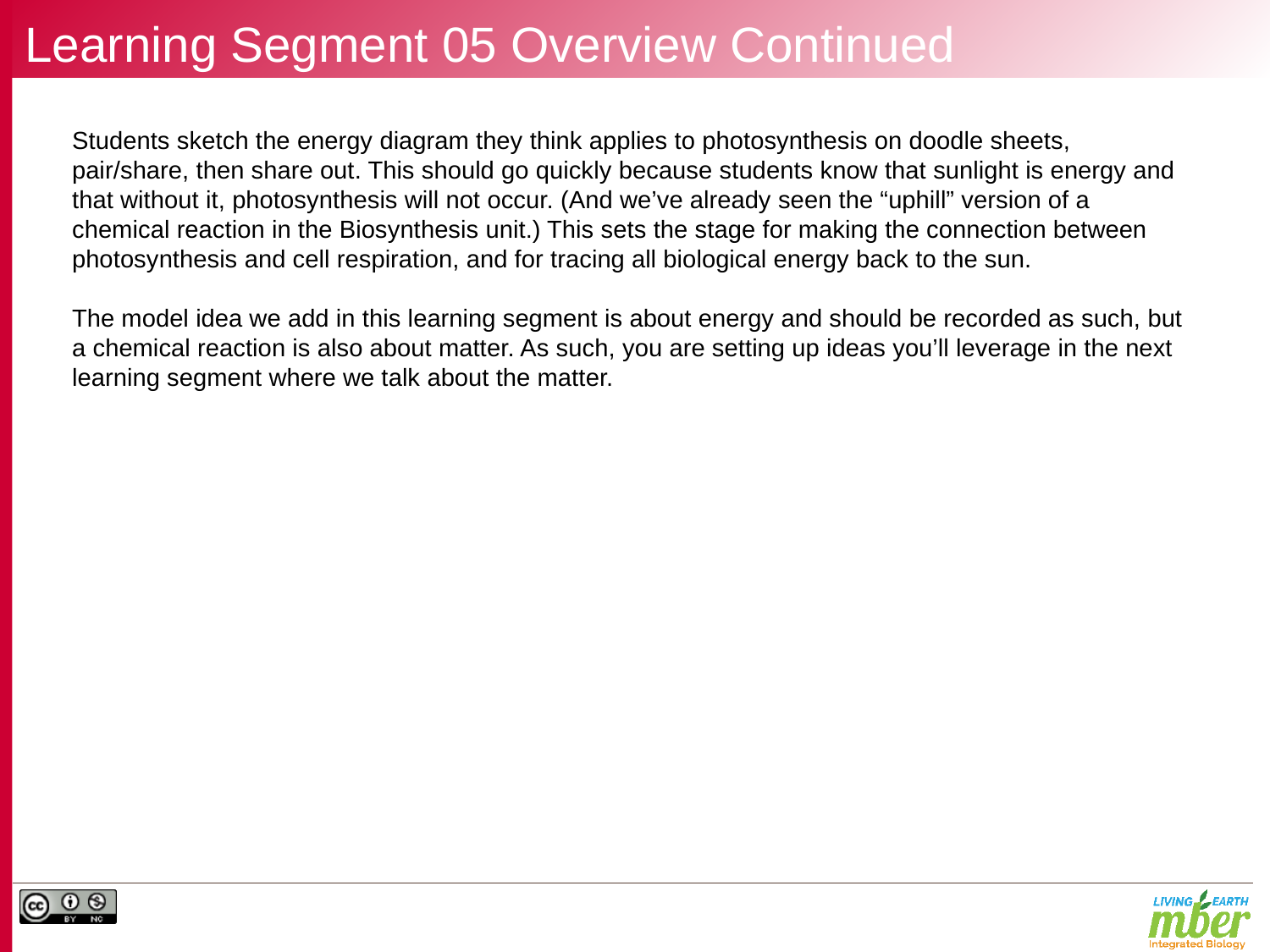

# Learning Segment 05 Overview Continued
Students sketch the energy diagram they think applies to photosynthesis on doodle sheets, pair/share, then share out. This should go quickly because students know that sunlight is energy and that without it, photosynthesis will not occur. (And we’ve already seen the “uphill” version of a chemical reaction in the Biosynthesis unit.) This sets the stage for making the connection between photosynthesis and cell respiration, and for tracing all biological energy back to the sun.

The model idea we add in this learning segment is about energy and should be recorded as such, but a chemical reaction is also about matter. As such, you are setting up ideas you’ll leverage in the next learning segment where we talk about the matter.